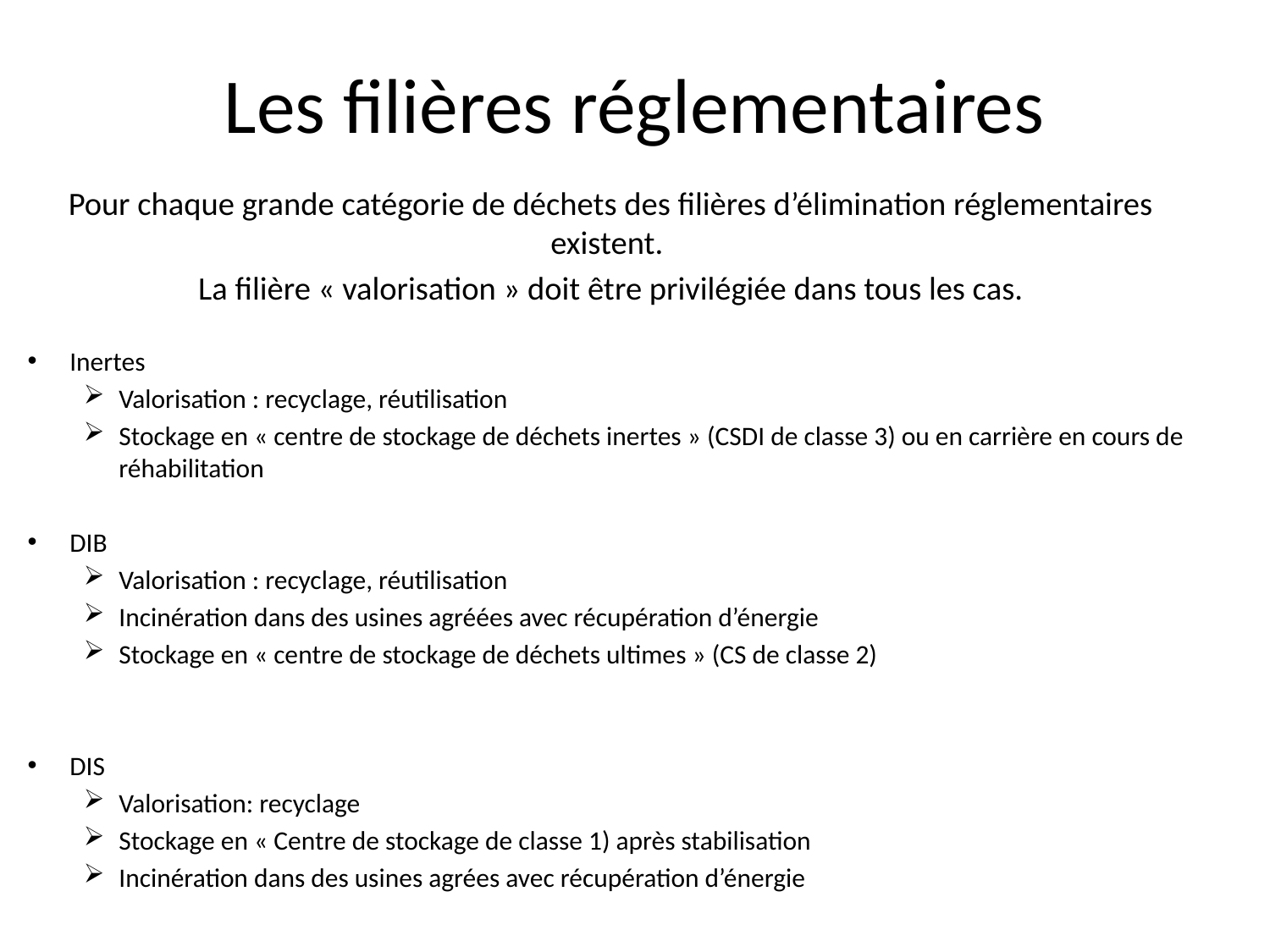

# Les filières réglementaires
Pour chaque grande catégorie de déchets des filières d’élimination réglementaires existent.
La filière « valorisation » doit être privilégiée dans tous les cas.

Inertes
Valorisation : recyclage, réutilisation
Stockage en « centre de stockage de déchets inertes » (CSDI de classe 3) ou en carrière en cours de réhabilitation

DIB
Valorisation : recyclage, réutilisation
Incinération dans des usines agréées avec récupération d’énergie
Stockage en « centre de stockage de déchets ultimes » (CS de classe 2)

DIS
Valorisation: recyclage
Stockage en « Centre de stockage de classe 1) après stabilisation
Incinération dans des usines agrées avec récupération d’énergie